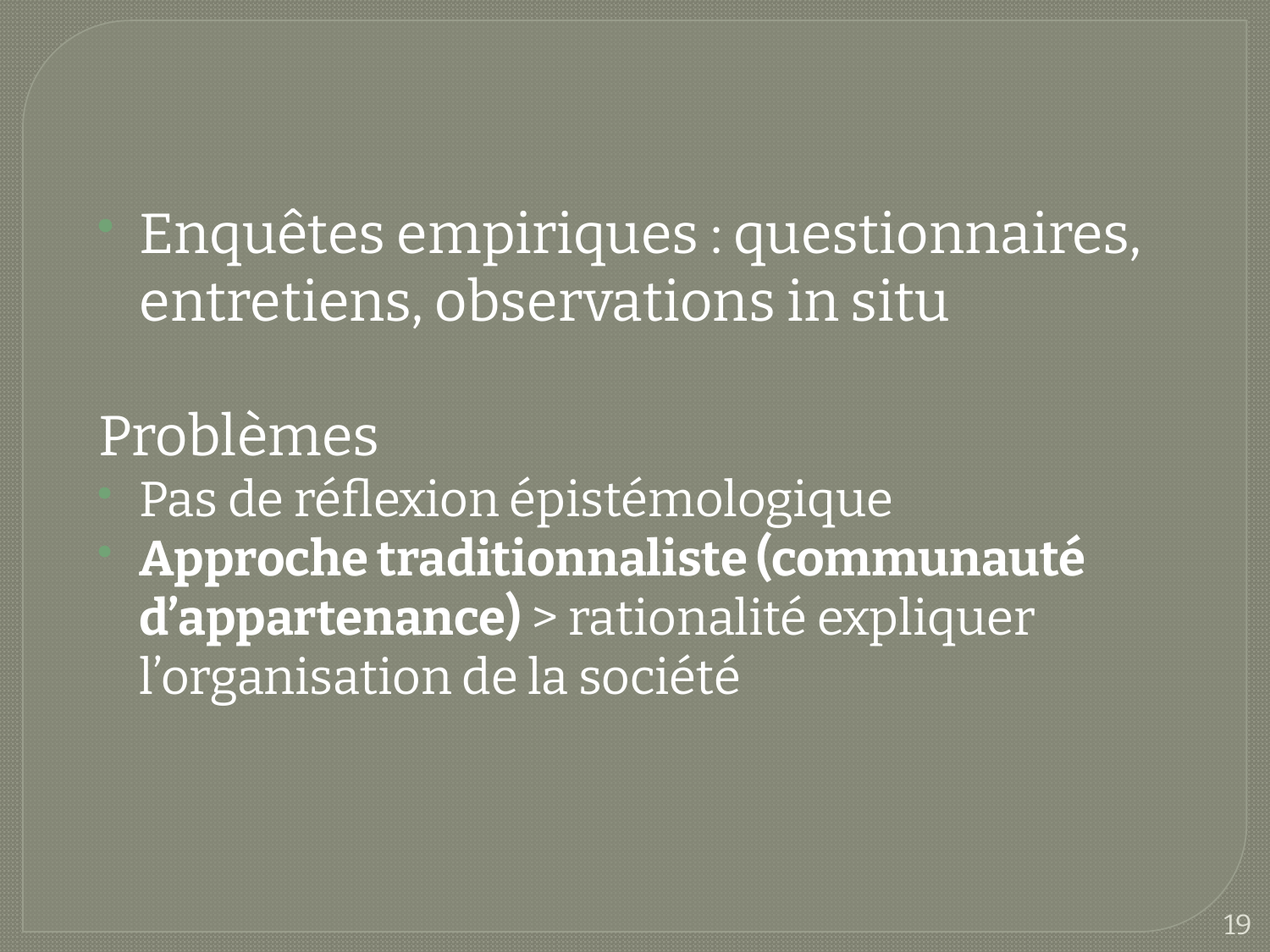

Enquêtes empiriques : questionnaires, entretiens, observations in situ

Problèmes
Pas de réflexion épistémologique
Approche traditionnaliste (communauté d’appartenance) > rationalité expliquer l’organisation de la société

19